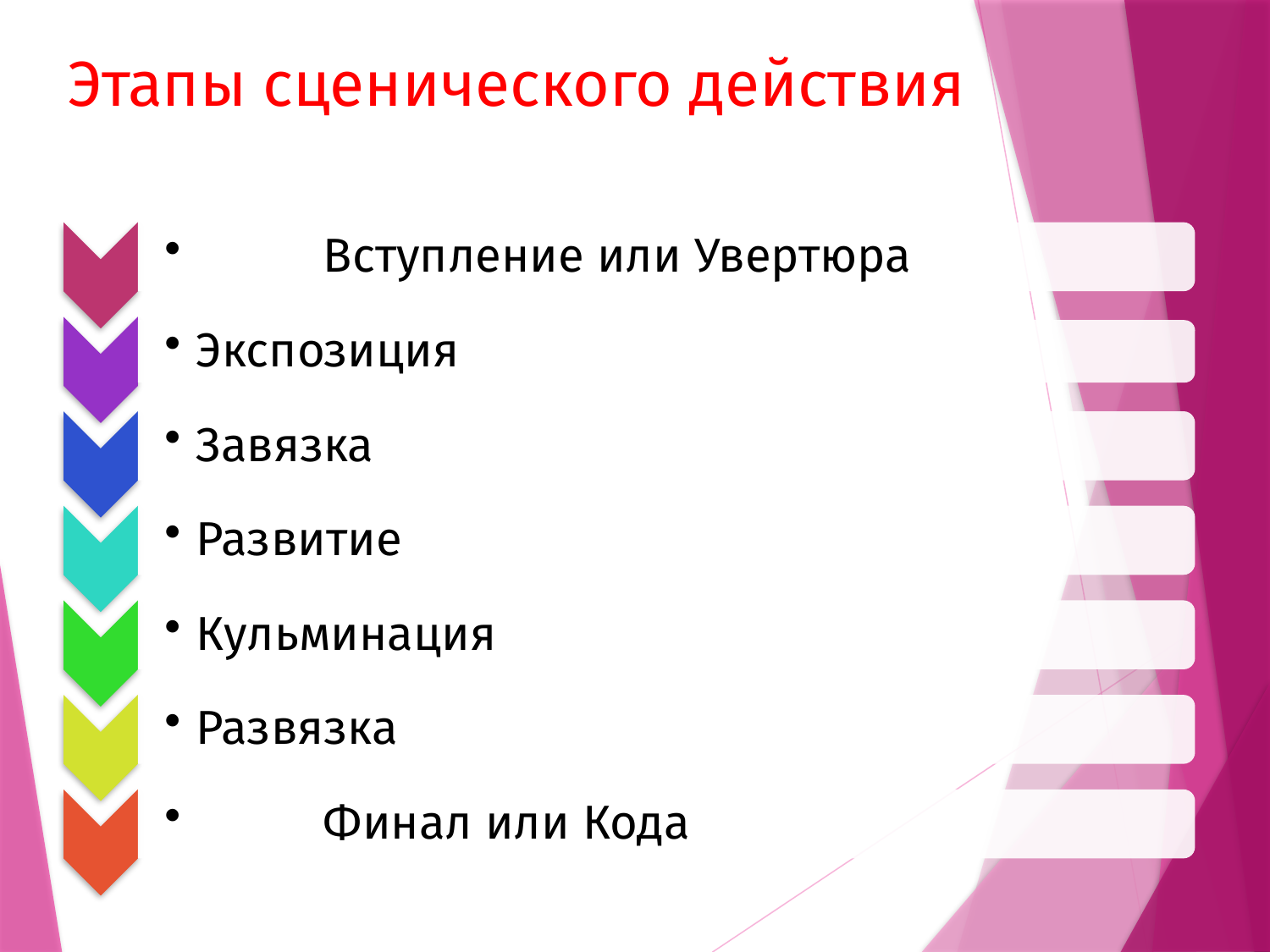

# Этапы сценического действия

	Вступление или Увертюра

Экспозиция

Завязка

Развитие

Кульминация

Развязка

	Финал или Кода